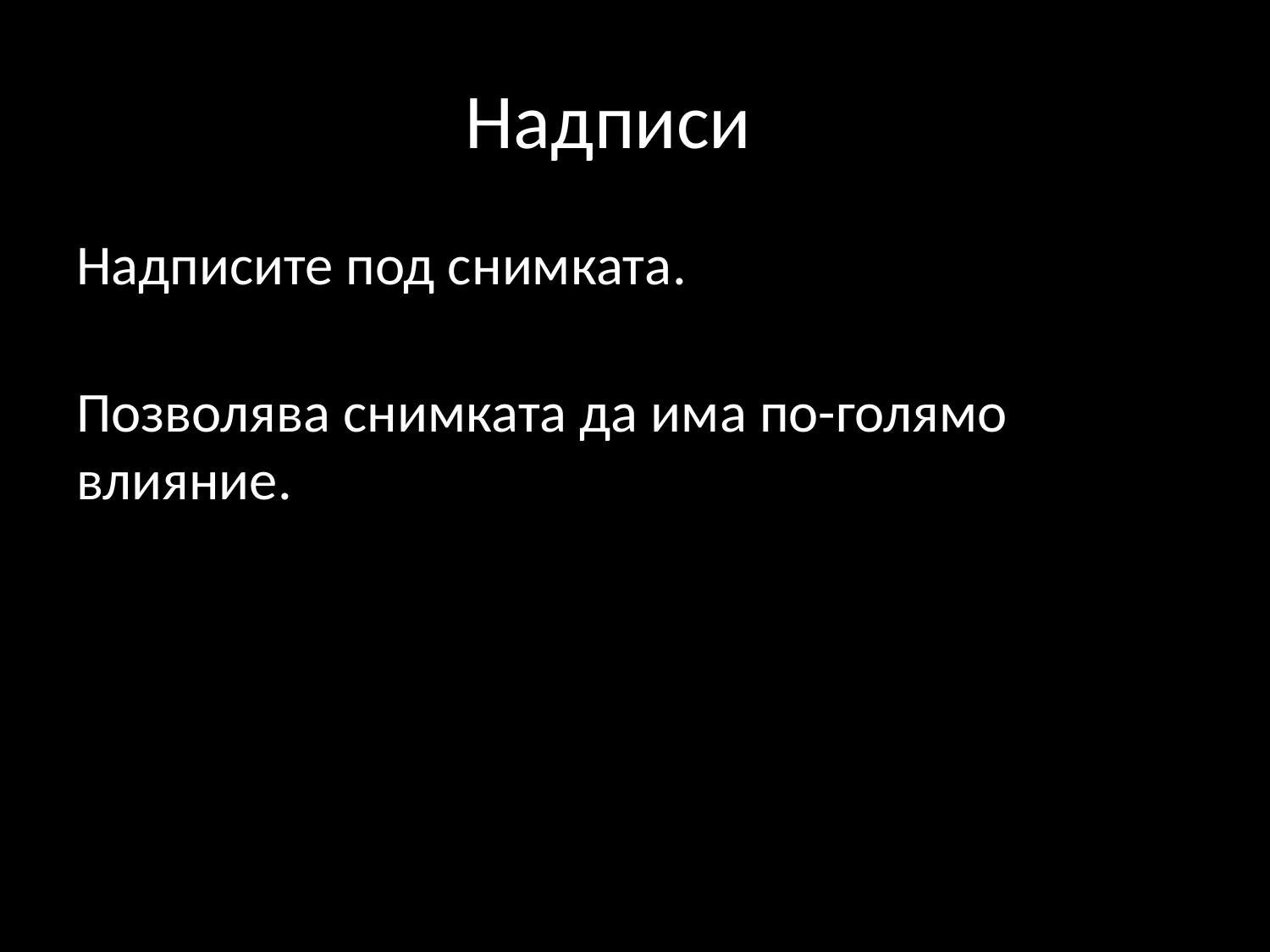

# Надписи
Надписите под снимката.
Позволява снимката да има по-голямо влияние.